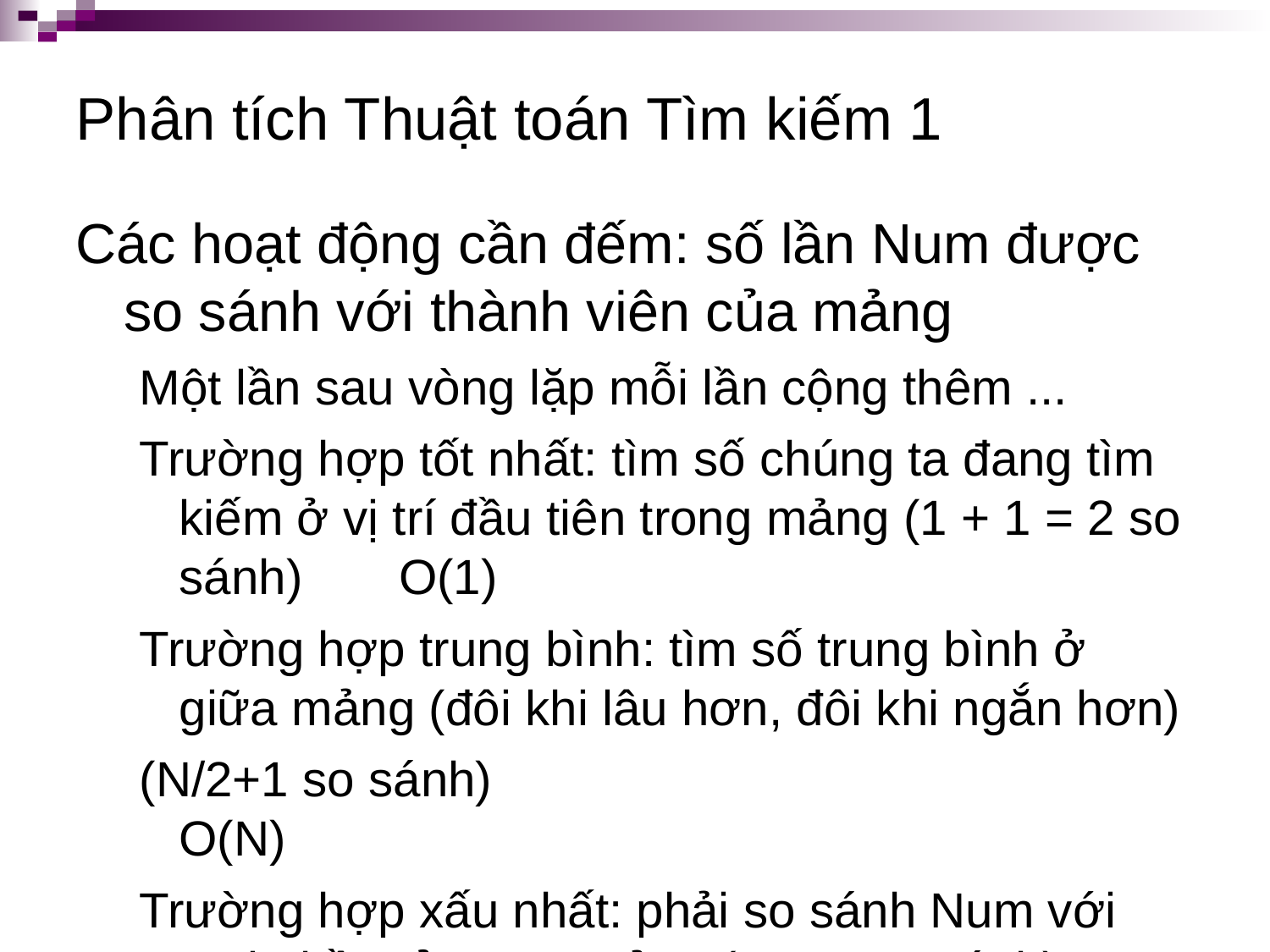

# Phân tích Thuật toán Tìm kiếm 1
Các hoạt động cần đếm: số lần Num được so sánh với thành viên của mảng
Một lần sau vòng lặp mỗi lần cộng thêm ...
Trường hợp tốt nhất: tìm số chúng ta đang tìm kiếm ở vị trí đầu tiên trong mảng (1 + 1 = 2 so sánh)       O(1)
Trường hợp trung bình: tìm số trung bình ở giữa mảng (đôi khi lâu hơn, đôi khi ngắn hơn)
(N/2+1 so sánh)                                             O(N)
Trường hợp xấu nhất: phải so sánh Num với mọi phần tử trong mảng (N + 1 so sánh)                                    O(N)